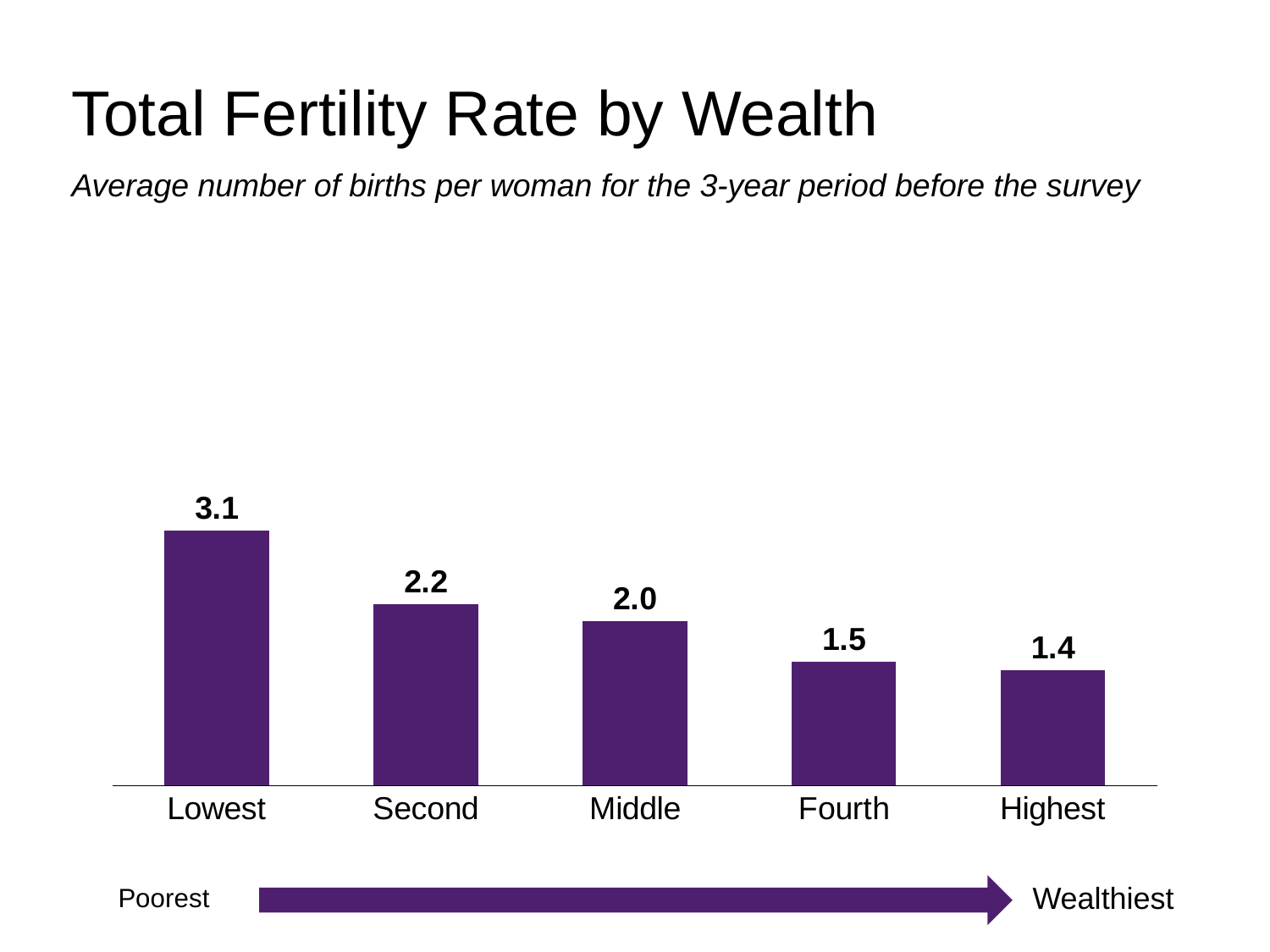

# Total Fertility Rate by Wealth
Average number of births per woman for the 3-year period before the survey

### Chart

| Category | Lowest |
|---|---|
| Lowest | 3.1 |
| Second | 2.2 |
| Middle | 2.0 |
| Fourth | 1.5 |
| Highest | 1.4 |
Wealthiest
Poorest